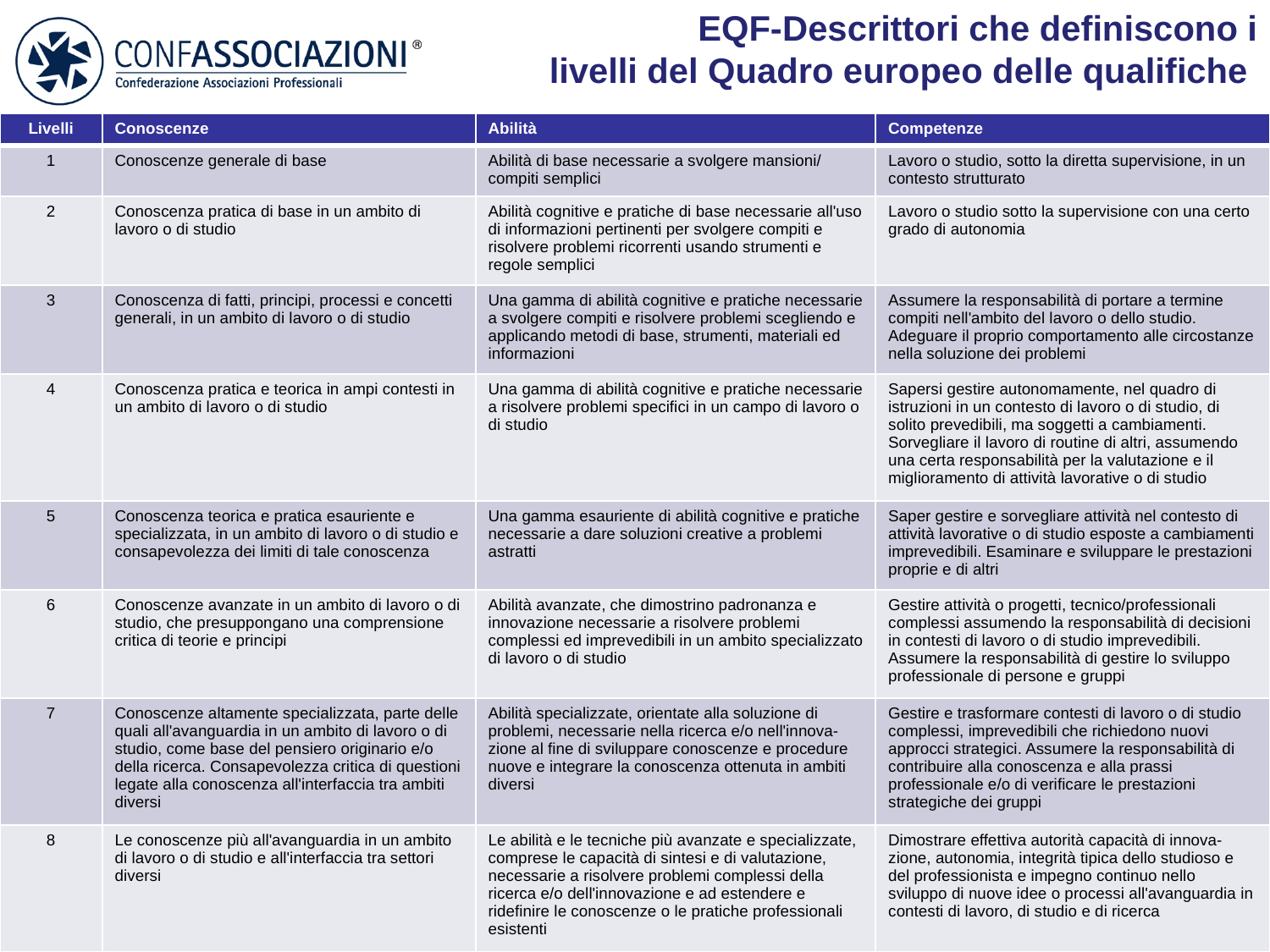

EQF-Descrittori che definiscono i
livelli del Quadro europeo delle qualifiche
| Livelli | Conoscenze | Abilità | Competenze |
| --- | --- | --- | --- |
| 1 | Conoscenze generale di base | Abilità di base necessarie a svolgere mansioni/ compiti semplici | Lavoro o studio, sotto la diretta supervisione, in un contesto strutturato |
| 2 | Conoscenza pratica di base in un ambito di lavoro o di studio | Abilità cognitive e pratiche di base necessarie all'uso di informazioni pertinenti per svolgere compiti e risolvere problemi ricorrenti usando strumenti e regole semplici | Lavoro o studio sotto la supervisione con una certo grado di autonomia |
| 3 | Conoscenza di fatti, principi, processi e concetti generali, in un ambito di lavoro o di studio | Una gamma di abilità cognitive e pratiche necessarie a svolgere compiti e risolvere problemi scegliendo e applicando metodi di base, strumenti, materiali ed informazioni | Assumere la responsabilità di portare a termine compiti nell'ambito del lavoro o dello studio. Adeguare il proprio comportamento alle circostanze nella soluzione dei problemi |
| 4 | Conoscenza pratica e teorica in ampi contesti in un ambito di lavoro o di studio | Una gamma di abilità cognitive e pratiche necessarie a risolvere problemi specifici in un campo di lavoro o di studio | Sapersi gestire autonomamente, nel quadro di istruzioni in un contesto di lavoro o di studio, di solito prevedibili, ma soggetti a cambiamenti. Sorvegliare il lavoro di routine di altri, assumendo una certa responsabilità per la valutazione e il miglioramento di attività lavorative o di studio |
| 5 | Conoscenza teorica e pratica esauriente e specializzata, in un ambito di lavoro o di studio e consapevolezza dei limiti di tale conoscenza | Una gamma esauriente di abilità cognitive e pratiche necessarie a dare soluzioni creative a problemi astratti | Saper gestire e sorvegliare attività nel contesto di attività lavorative o di studio esposte a cambiamenti imprevedibili. Esaminare e sviluppare le prestazioni proprie e di altri |
| 6 | Conoscenze avanzate in un ambito di lavoro o di studio, che presuppongano una comprensione critica di teorie e principi | Abilità avanzate, che dimostrino padronanza e innovazione necessarie a risolvere problemi complessi ed imprevedibili in un ambito specializzato di lavoro o di studio | Gestire attività o progetti, tecnico/professionali complessi assumendo la responsabilità di decisioni in contesti di lavoro o di studio imprevedibili. Assumere la responsabilità di gestire lo sviluppo professionale di persone e gruppi |
| 7 | Conoscenze altamente specializzata, parte delle quali all'avanguardia in un ambito di lavoro o di studio, come base del pensiero originario e/o della ricerca. Consapevolezza critica di questioni legate alla conoscenza all'interfaccia tra ambiti diversi | Abilità specializzate, orientate alla soluzione di problemi, necessarie nella ricerca e/o nell'innova- zione al fine di sviluppare conoscenze e procedure nuove e integrare la conoscenza ottenuta in ambiti diversi | Gestire e trasformare contesti di lavoro o di studio complessi, imprevedibili che richiedono nuovi approcci strategici. Assumere la responsabilità di contribuire alla conoscenza e alla prassi professionale e/o di verificare le prestazioni strategiche dei gruppi |
| 8 | Le conoscenze più all'avanguardia in un ambito di lavoro o di studio e all'interfaccia tra settori diversi | Le abilità e le tecniche più avanzate e specializzate, comprese le capacità di sintesi e di valutazione, necessarie a risolvere problemi complessi della ricerca e/o dell'innovazione e ad estendere e ridefinire le conoscenze o le pratiche professionali esistenti | Dimostrare effettiva autorità capacità di innova- zione, autonomia, integrità tipica dello studioso e del professionista e impegno continuo nello sviluppo di nuove idee o processi all'avanguardia in contesti di lavoro, di studio e di ricerca |